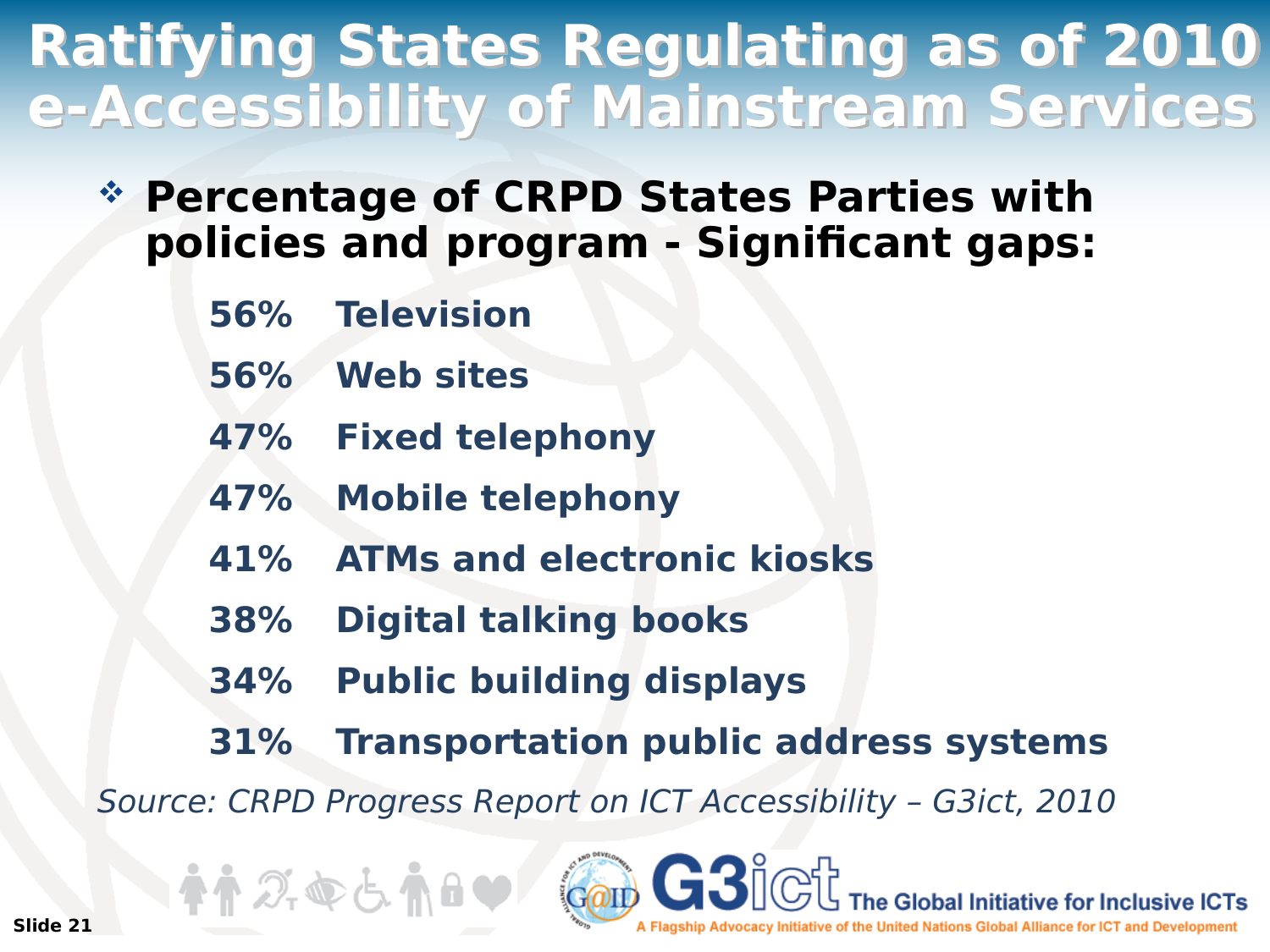

# Ratifying States Regulating as of 2010 e-Accessibility of Mainstream Services
Percentage of CRPD States Parties with policies and program - Significant gaps:
56%	Television
56%   	Web sites
47%	Fixed telephony
47%	Mobile telephony
41%	ATMs and electronic kiosks
38%	Digital talking books
34%	Public building displays
31%	Transportation public address systems
Source: CRPD Progress Report on ICT Accessibility – G3ict, 2010